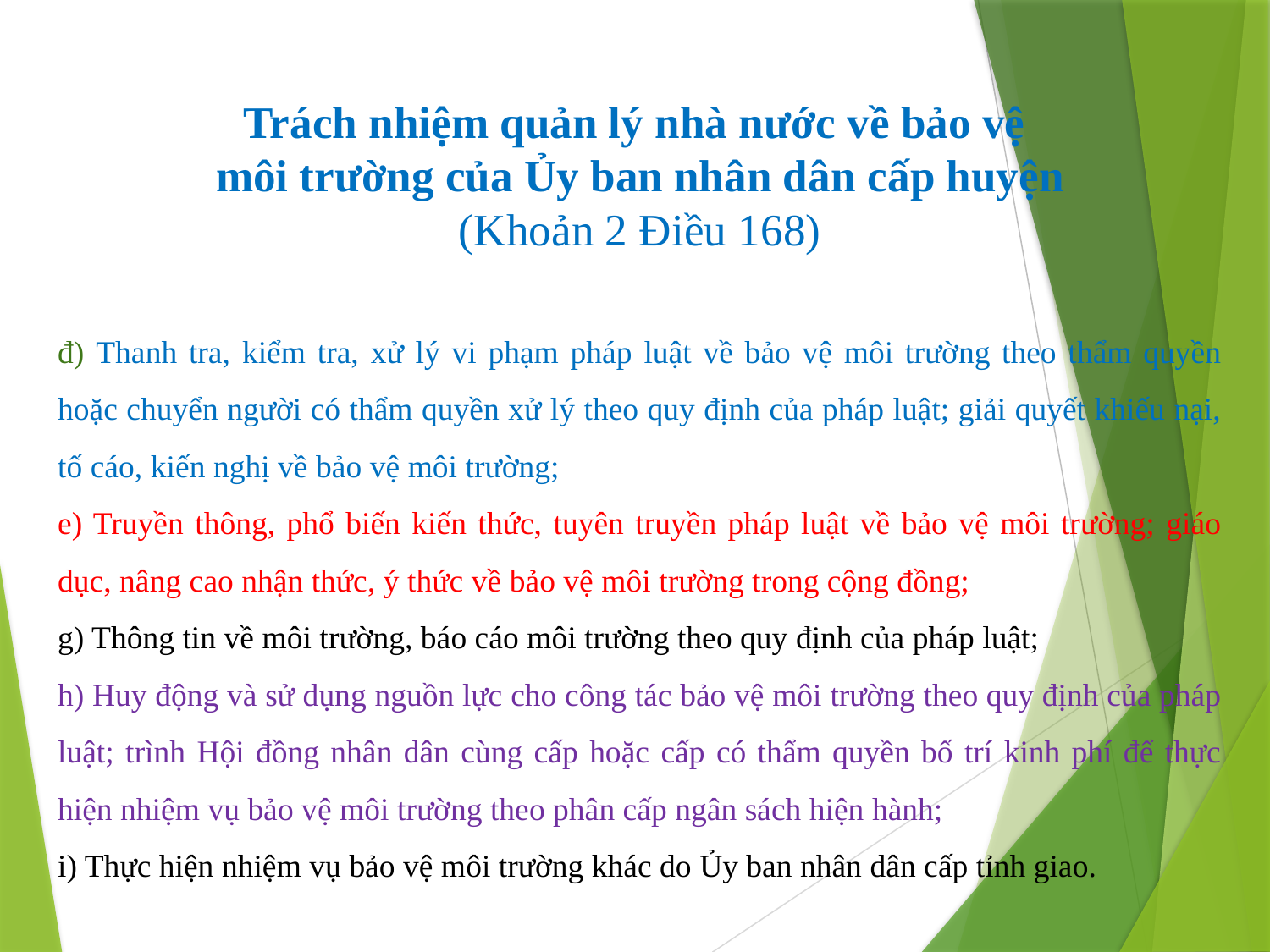

# Trách nhiệm quản lý nhà nước về bảo vệ môi trường của Ủy ban nhân dân cấp huyện (Khoản 2 Điều 168)
đ) Thanh tra, kiểm tra, xử lý vi phạm pháp luật về bảo vệ môi trường theo thẩm quyền hoặc chuyển người có thẩm quyền xử lý theo quy định của pháp luật; giải quyết khiếu nại, tố cáo, kiến nghị về bảo vệ môi trường;
e) Truyền thông, phổ biến kiến thức, tuyên truyền pháp luật về bảo vệ môi trường; giáo dục, nâng cao nhận thức, ý thức về bảo vệ môi trường trong cộng đồng;
g) Thông tin về môi trường, báo cáo môi trường theo quy định của pháp luật;
h) Huy động và sử dụng nguồn lực cho công tác bảo vệ môi trường theo quy định của pháp luật; trình Hội đồng nhân dân cùng cấp hoặc cấp có thẩm quyền bố trí kinh phí để thực hiện nhiệm vụ bảo vệ môi trường theo phân cấp ngân sách hiện hành;
i) Thực hiện nhiệm vụ bảo vệ môi trường khác do Ủy ban nhân dân cấp tỉnh giao.